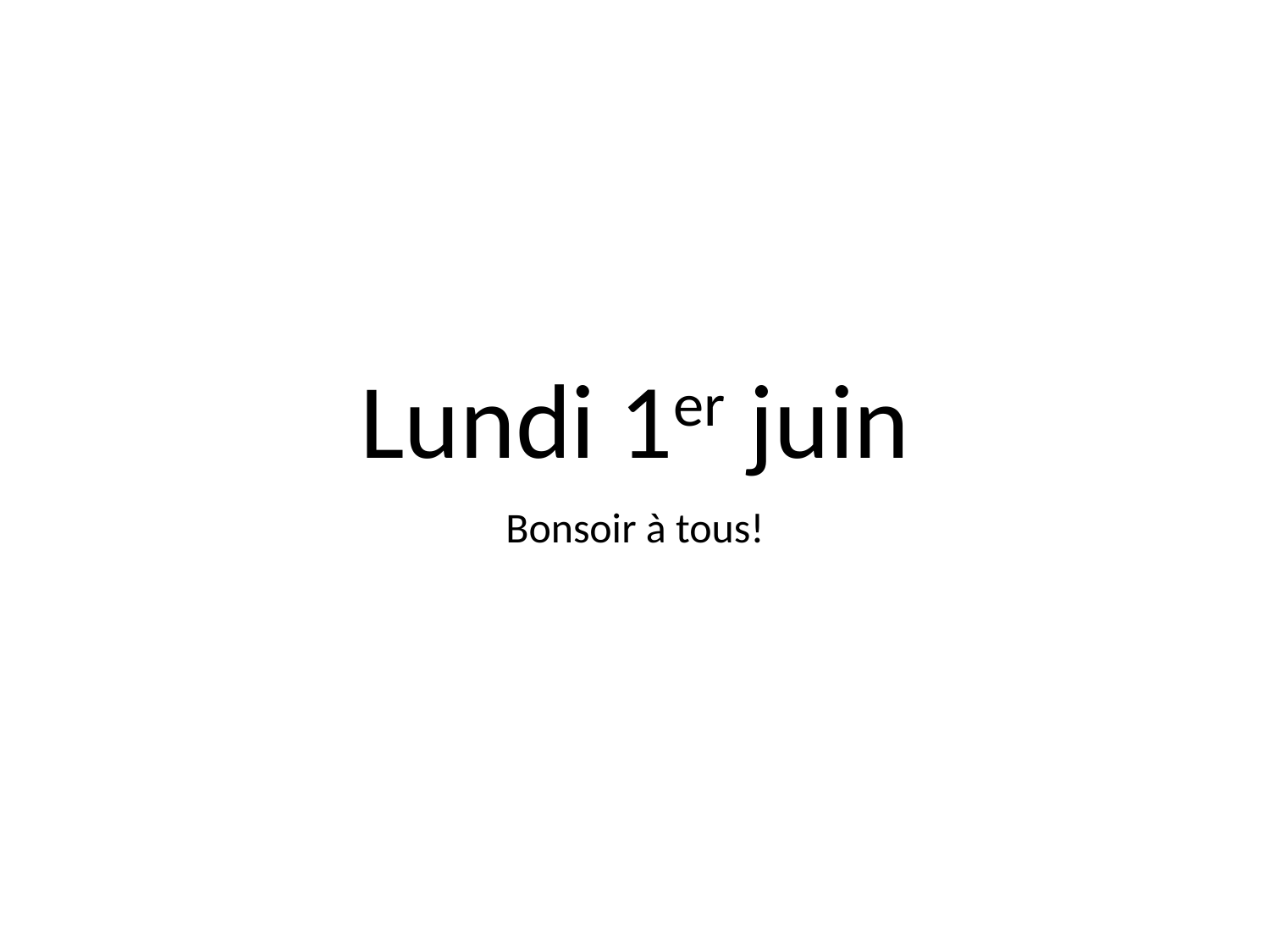

# Lundi 1er juin
Bonsoir à tous!